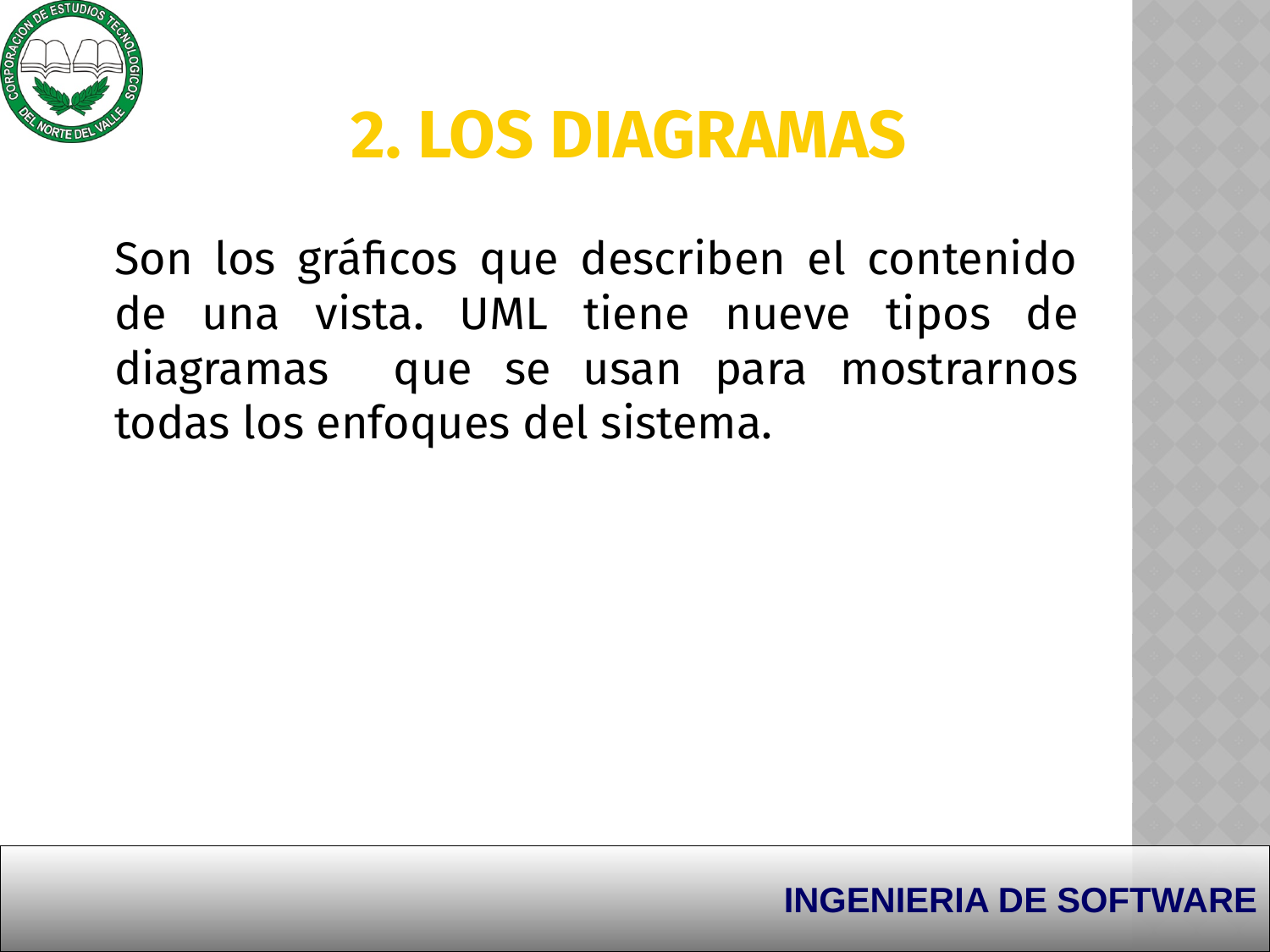

# 2. Los Diagramas
	Son los gráficos que describen el contenido de una vista. UML tiene nueve tipos de diagramas  que se usan para mostrarnos todas los enfoques del sistema.